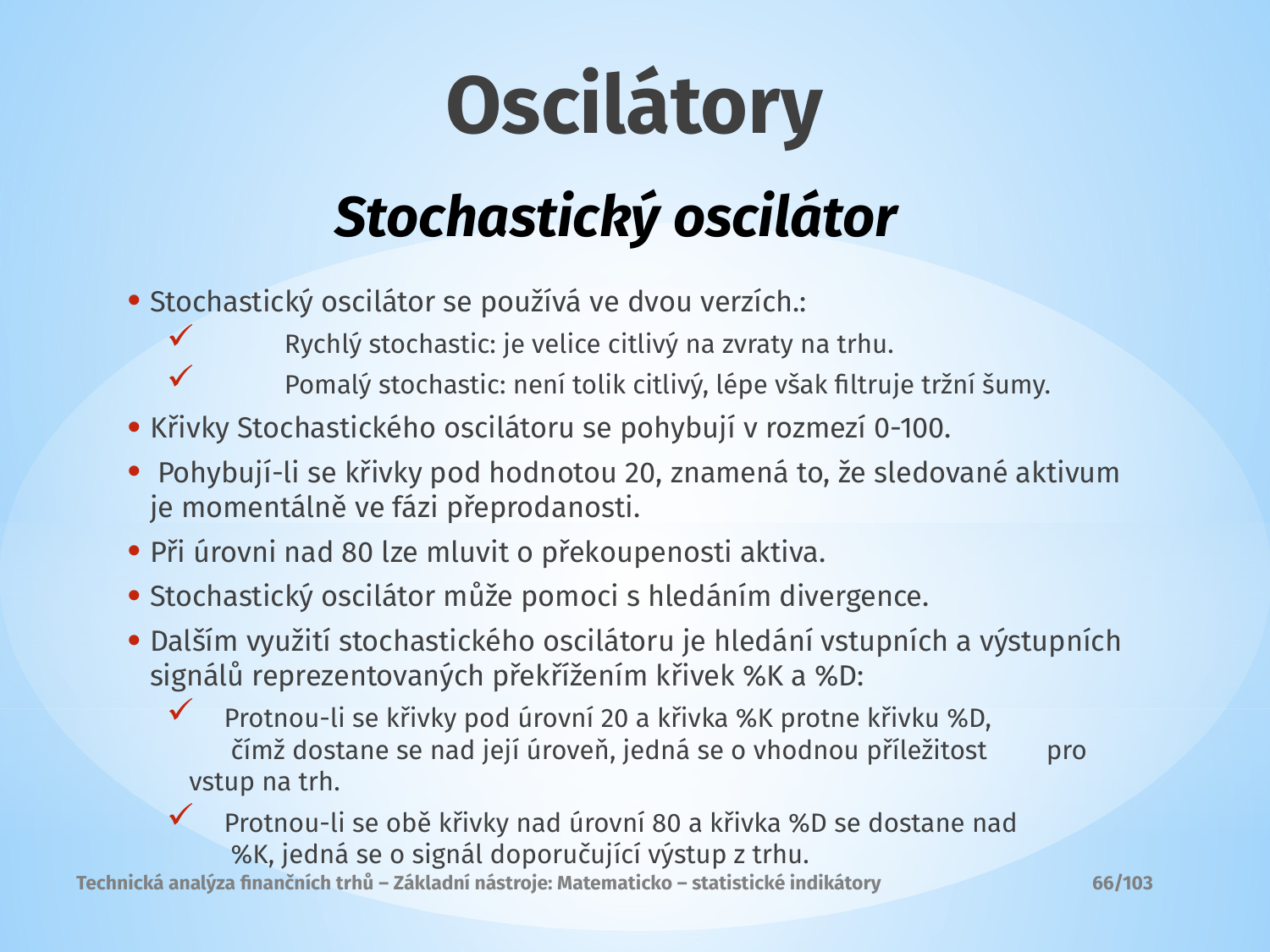

Oscilátory
Stochastický oscilátor
Stochastický oscilátor se používá ve dvou verzích.:
	Rychlý stochastic: je velice citlivý na zvraty na trhu.
	Pomalý stochastic: není tolik citlivý, lépe však filtruje tržní šumy.
Křivky Stochastického oscilátoru se pohybují v rozmezí 0-100.
 Pohybují-li se křivky pod hodnotou 20, znamená to, že sledované aktivum je momentálně ve fázi přeprodanosti.
Při úrovni nad 80 lze mluvit o překoupenosti aktiva.
Stochastický oscilátor může pomoci s hledáním divergence.
Dalším využití stochastického oscilátoru je hledání vstupních a výstupních signálů reprezentovaných překřížením křivek %K a %D:
     Protnou-li se křivky pod úrovní 20 a křivka %K protne křivku %D,
      čímž dostane se nad její úroveň, jedná se o vhodnou příležitost 	pro vstup na trh.
     Protnou-li se obě křivky nad úrovní 80 a křivka %D se dostane nad
      %K, jedná se o signál doporučující výstup z trhu.

Technická analýza finančních trhů – Základní nástroje: Matematicko – statistické indikátory		66/103